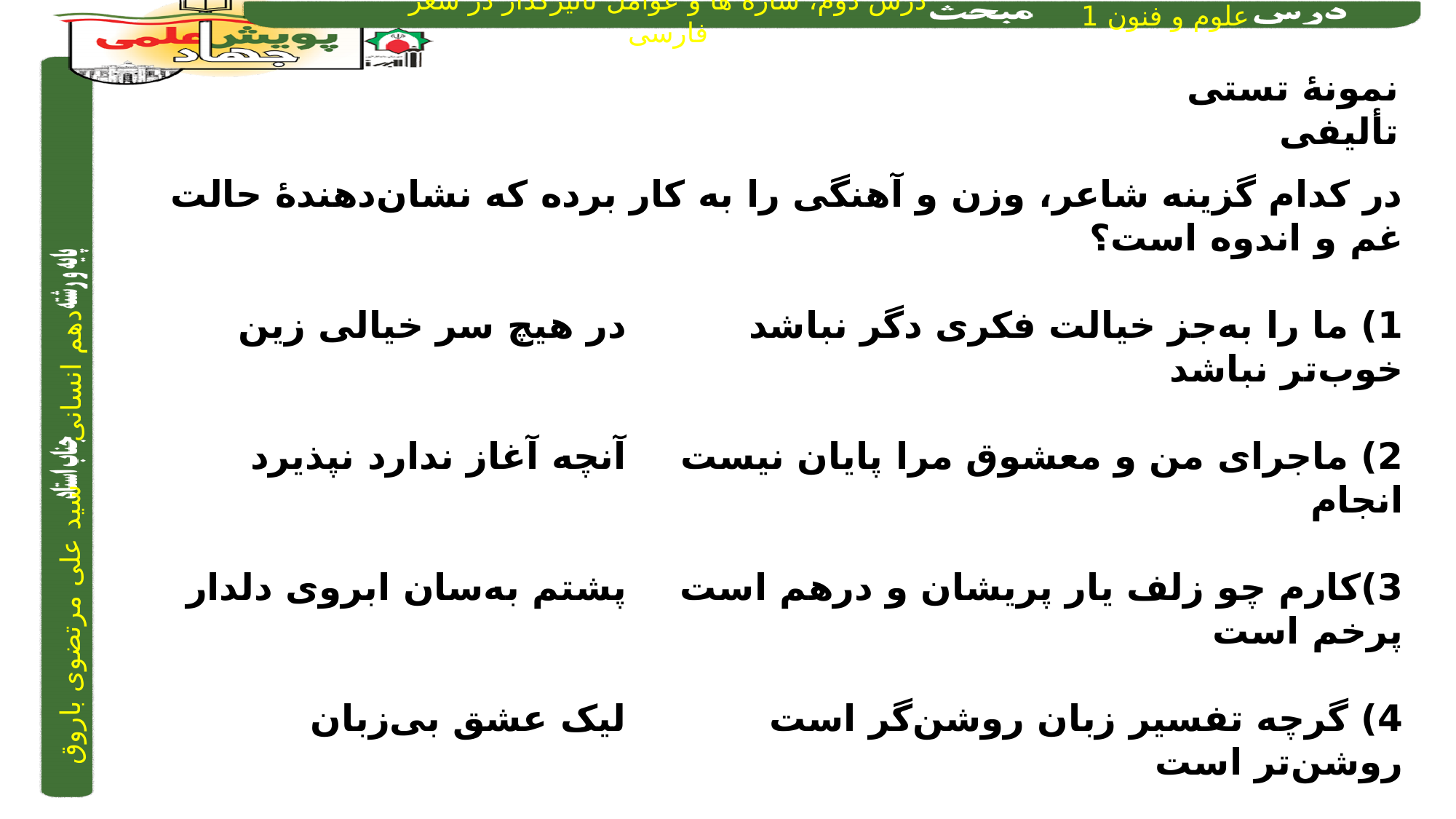

نمونۀ تستی تألیفی
در کدام گزینه شاعر، وزن و آهنگی را به کار برده که نشان‌دهندۀ حالت غم و اندوه است؟

1) ما را به‌جز خیالت فکری دگر نباشد   	 	 در هیچ سر خیالی زین خوب‌تر نباشد

2) ماجرای من و معشوق مرا پایان نیست	 	 آنچه آغاز ندارد نپذیرد انجام

3)کارم چو زلف یار پریشان و درهم است	 	 پشتم به‌سان ابروی دلدار پرخم است

4) گرچه تفسیر زبان روشن‌گر است   	 	 لیک عشق بی‌زبان روشن‌تر است

پاسخ: 3